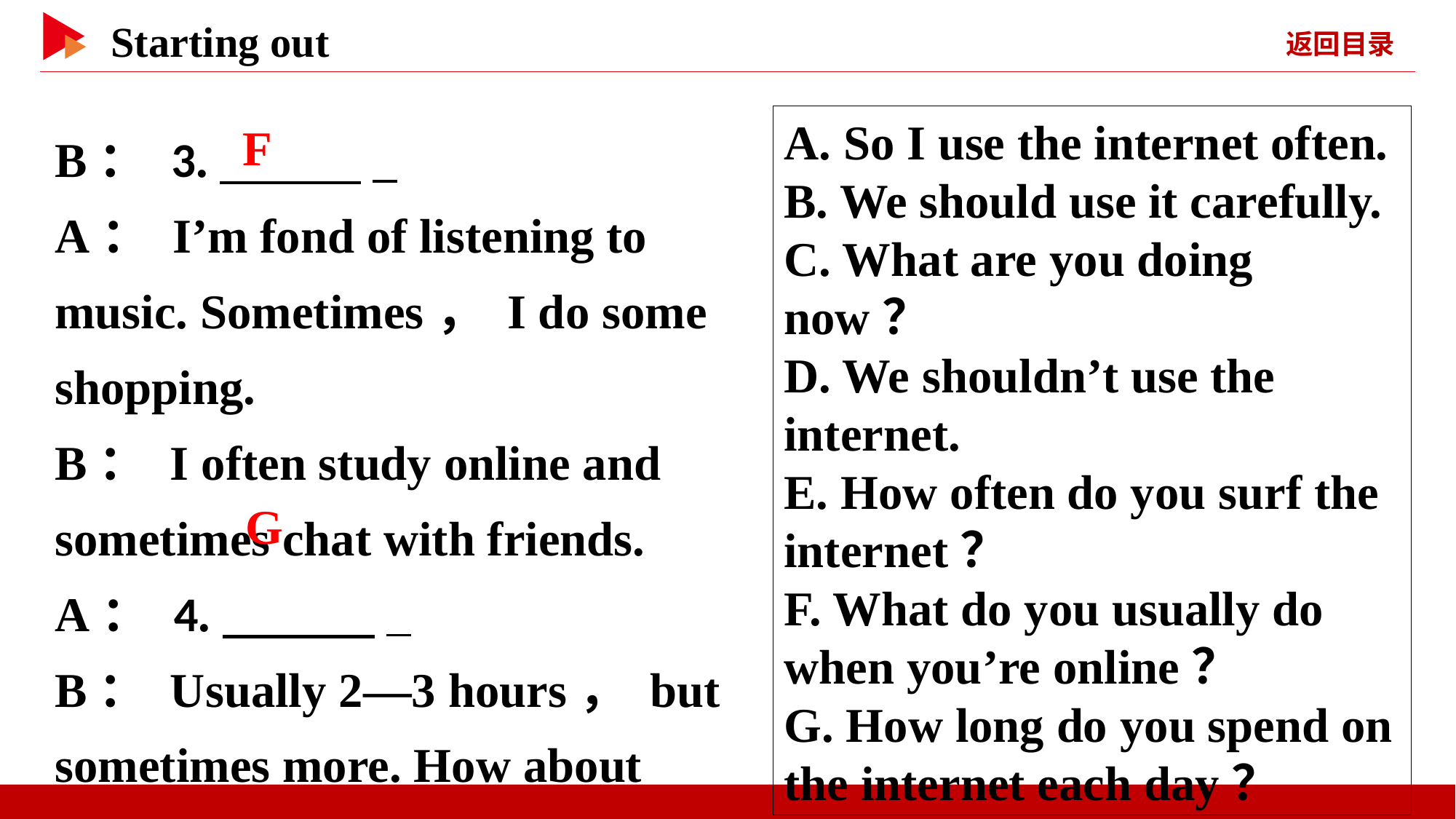

B： 3.　  　  _
A： I’m fond of listening to music. Sometimes， I do some shopping.
B： I often study online and sometimes chat with friends.
A： 4.　  　   _
B： Usually 2—3 hours， but sometimes more. How about you？
A. So I use the internet often.
B. We should use it carefully.
C. What are you doing now？
D. We shouldn’t use the internet.
E. How often do you surf the internet？
F. What do you usually do when you’re online？
G. How long do you spend on the internet each day？
　F
　G